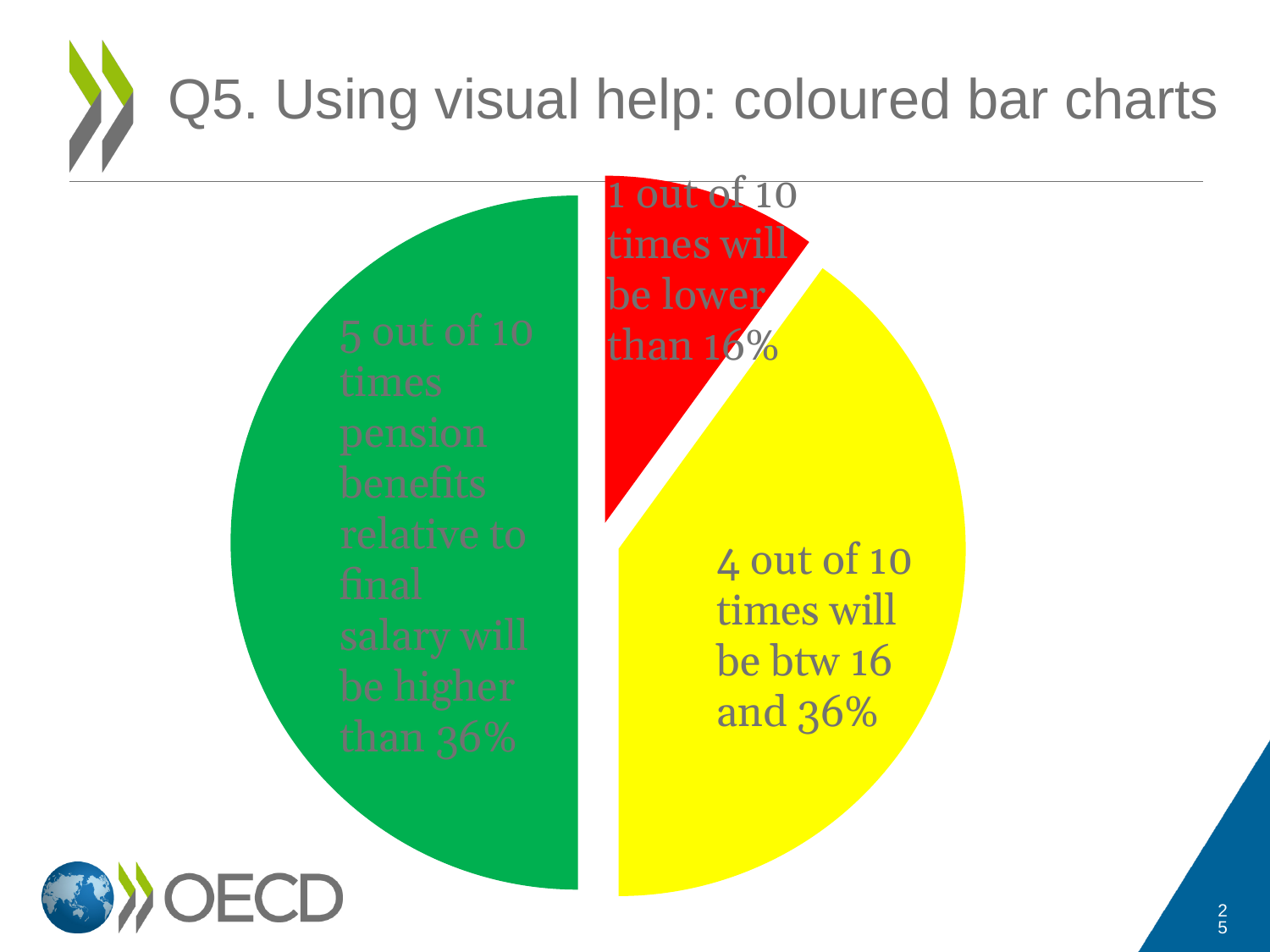

# Q5. Using visual help: coloured bar charts
1 out of 10 times will be lower than 16%

### Chart

| Category | Sales |
|---|---|
| 16 | 1.0 |
| 16-36 | 4.0 |
| 36 | 5.0 |
5 out of 10 times pension benefits relative to final salary will be higher than 36%

4 out of 10 times will be btw 16 and 36%

25